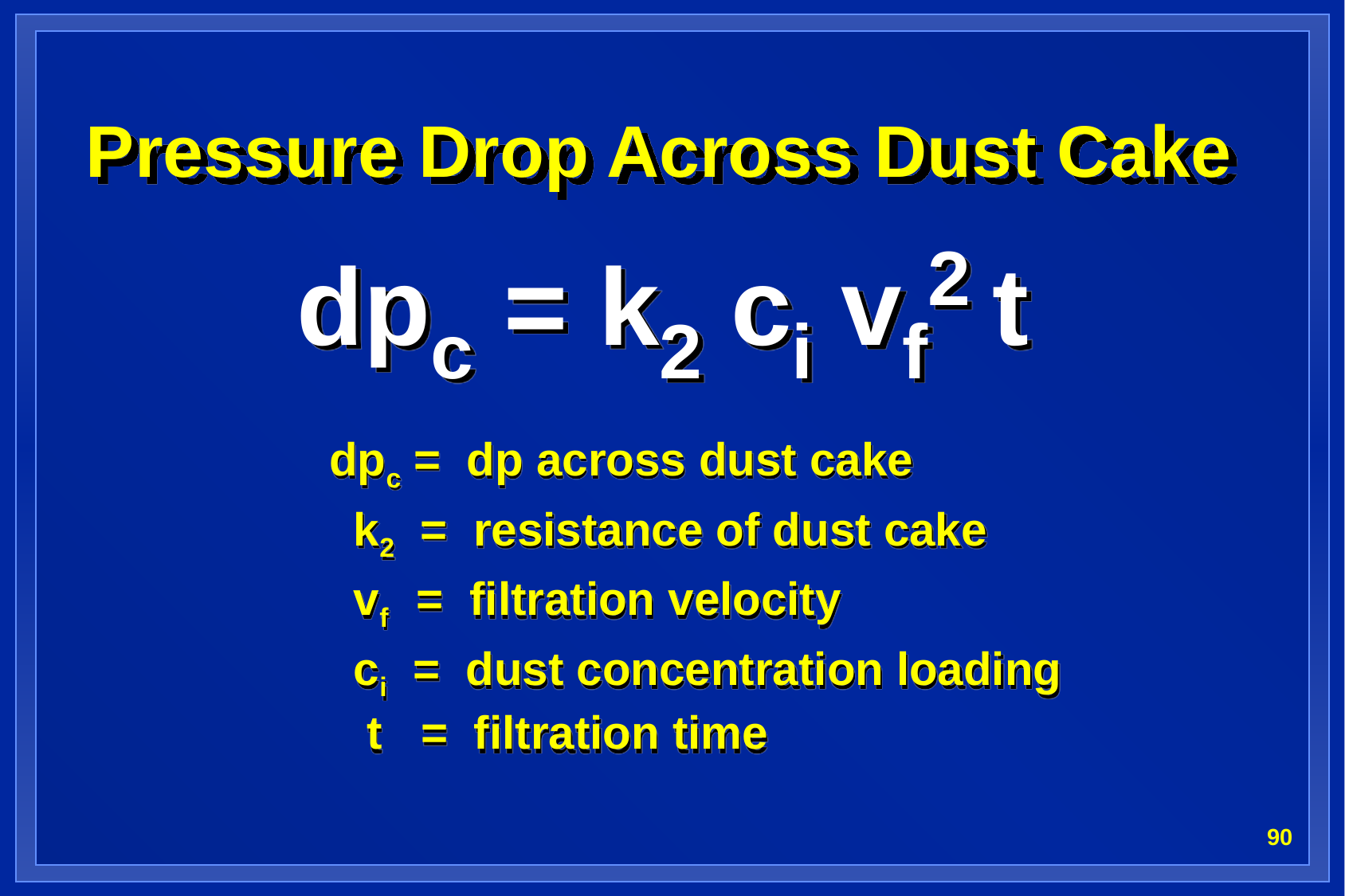

# Pressure Drop Across Dust Cake
dpc = k2 ci vf2 t

			dpc =  dp across dust cake

k2  =  resistance of dust cake

vf   =  filtration velocity

ci  =  dust concentration loading

 t   =  filtration time

90